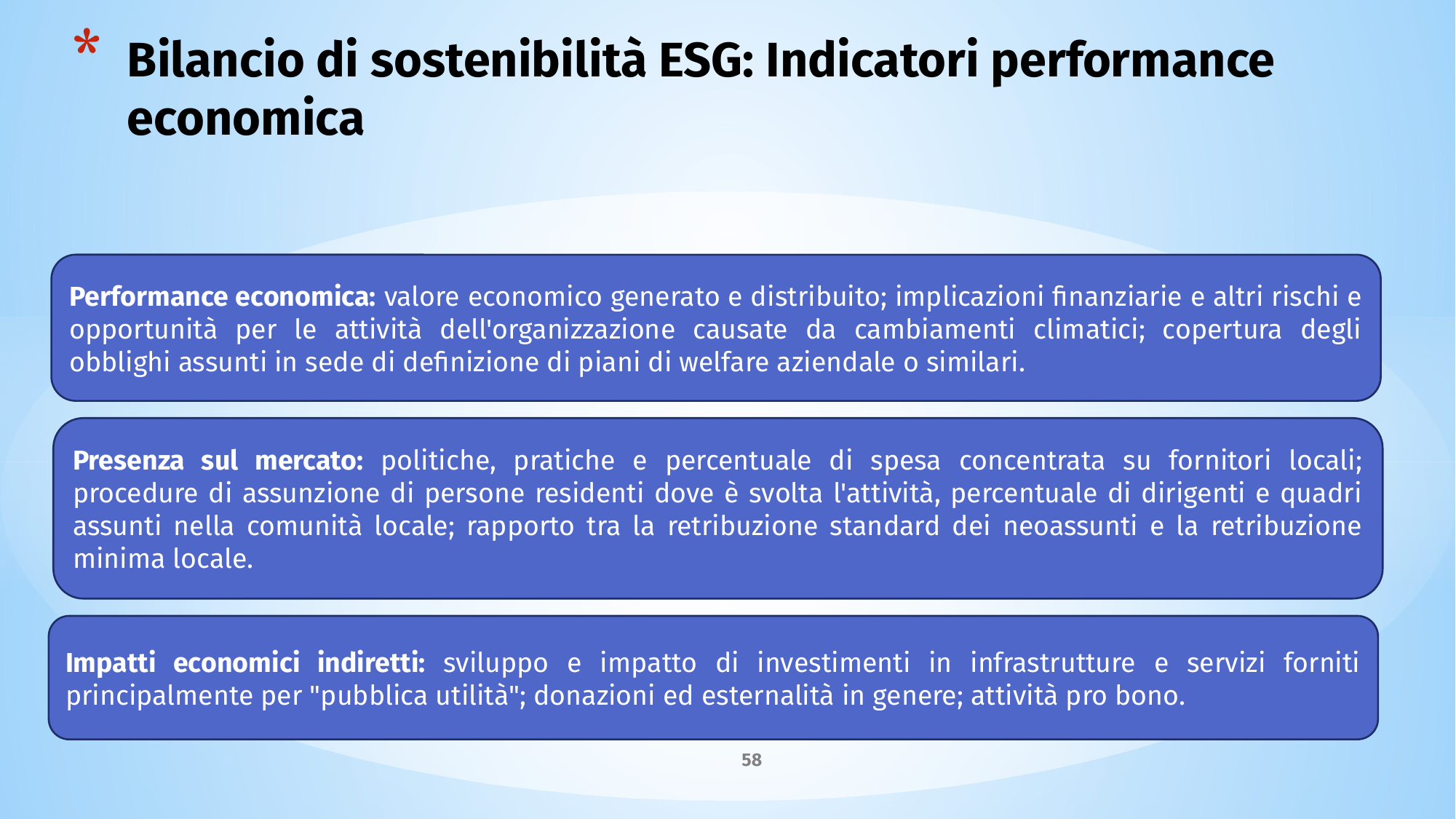

# Bilancio di sostenibilità ESG: Indicatori performance economica
Performance economica: valore economico generato e distribuito; implicazioni finanziarie e altri rischi e opportunità per le attività dell'organizzazione causate da cambiamenti climatici; copertura degli obblighi assunti in sede di definizione di piani di welfare aziendale o similari.
Presenza sul mercato: politiche, pratiche e percentuale di spesa concentrata su fornitori locali; procedure di assunzione di persone residenti dove è svolta l'attività, percentuale di dirigenti e quadri assunti nella comunità locale; rapporto tra la retribuzione standard dei neoassunti e la retribuzione minima locale.
Impatti economici indiretti: sviluppo e impatto di investimenti in infrastrutture e servizi forniti principalmente per "pubblica utilità"; donazioni ed esternalità in genere; attività pro bono.
58